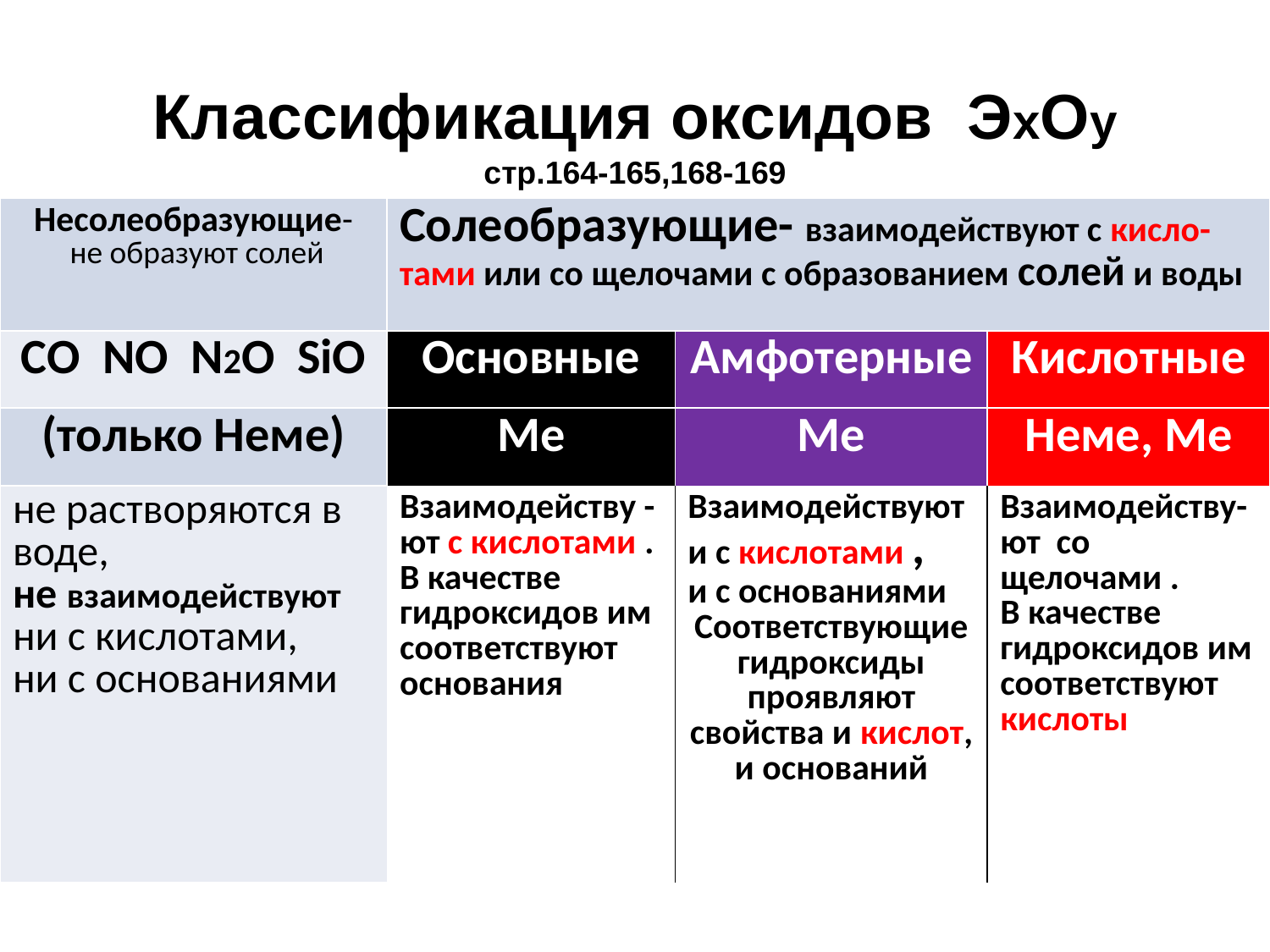

Классификация оксидов  ЭхОу
cтр.164-165,168-169

| Несолеобразующие- не образуют солей | Солеобразующие- взаимодействуют с кисло- тами или со щелочами с образованием солей и воды |  |  |
| --- | --- | --- | --- |
| СО NO N2O SiO | Основные | Амфотерные | Кислотные |
| (только Неме) | Ме | Ме | Неме, Ме |
| не растворяются в воде, не взаимодействуют ни с кислотами, ни с основаниями | Взаимодейству - ют с кислотами . В качестве гидроксидов им соответствуют основания | Взаимодействуют и с кислотами , и с основаниями Соответствующие гидроксиды проявляют свойства и кислот, и оснований | Взаимодейству-ют со щелочами . В качестве гидроксидов им соответствуют кислоты |